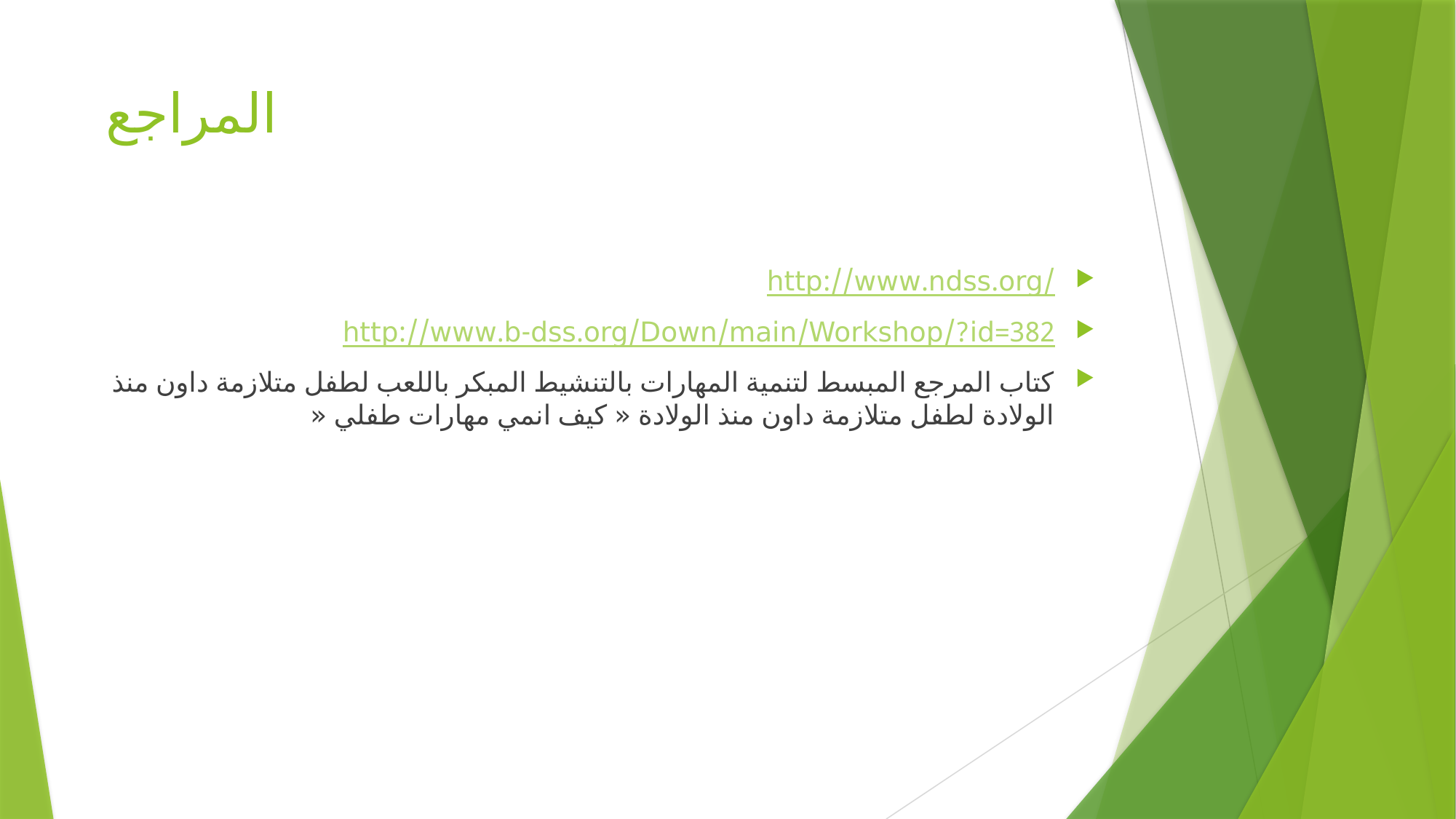

# المراجع
http://www.ndss.org/
http://www.b-dss.org/Down/main/Workshop/?id=382
كتاب المرجع المبسط لتنمية المهارات بالتنشيط المبكر باللعب لطفل متلازمة داون منذ الولادة لطفل متلازمة داون منذ الولادة « كيف انمي مهارات طفلي «